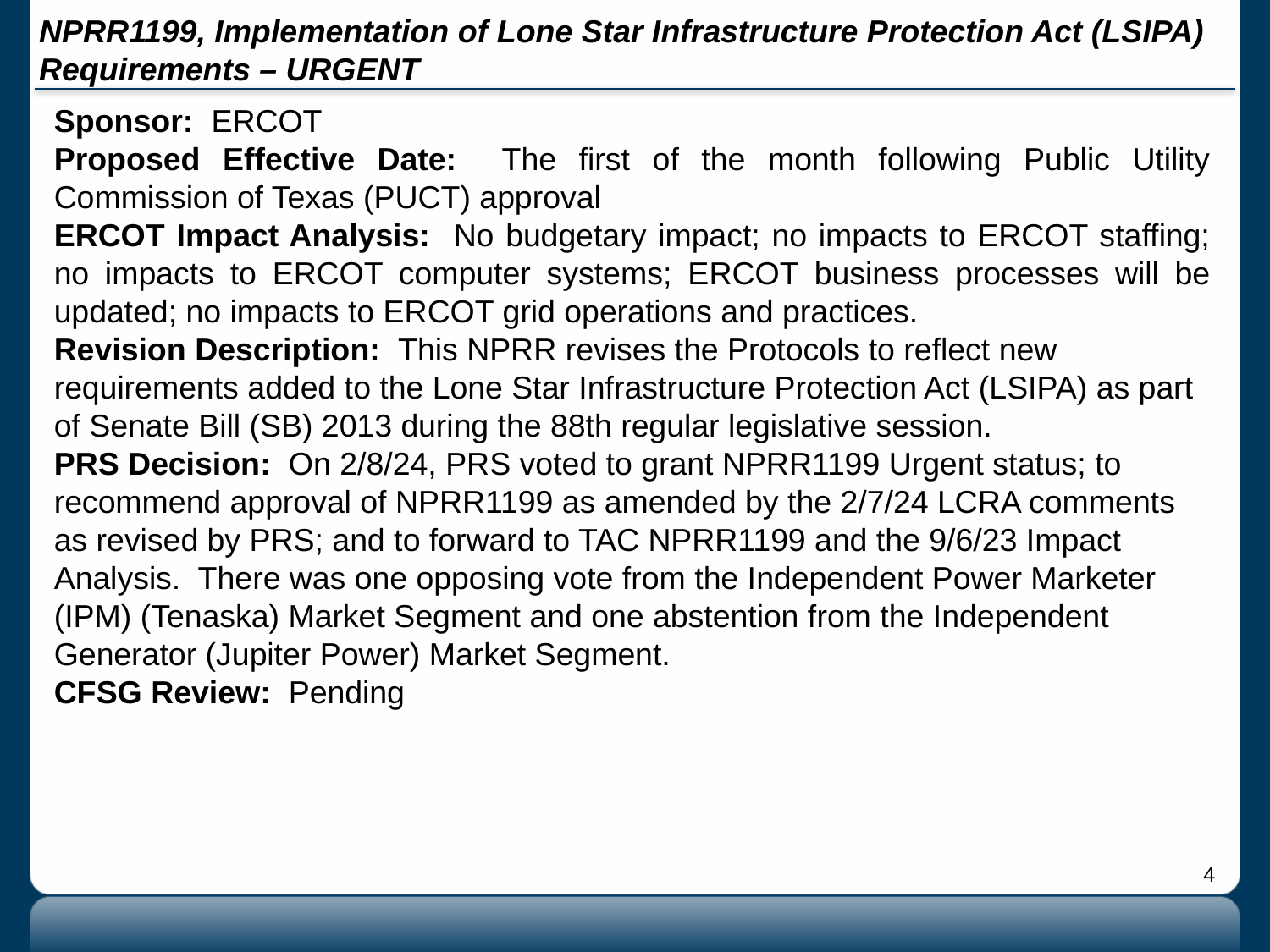

# NPRR1199, Implementation of Lone Star Infrastructure Protection Act (LSIPA) Requirements – URGENT
Sponsor:  ERCOT
Proposed Effective Date:  The first of the month following Public Utility Commission of Texas (PUCT) approval
ERCOT Impact Analysis:  No budgetary impact; no impacts to ERCOT staffing; no impacts to ERCOT computer systems; ERCOT business processes will be updated; no impacts to ERCOT grid operations and practices.
Revision Description:  This NPRR revises the Protocols to reflect new requirements added to the Lone Star Infrastructure Protection Act (LSIPA) as part of Senate Bill (SB) 2013 during the 88th regular legislative session.
PRS Decision:  On 2/8/24, PRS voted to grant NPRR1199 Urgent status; to recommend approval of NPRR1199 as amended by the 2/7/24 LCRA comments as revised by PRS; and to forward to TAC NPRR1199 and the 9/6/23 Impact Analysis.  There was one opposing vote from the Independent Power Marketer (IPM) (Tenaska) Market Segment and one abstention from the Independent Generator (Jupiter Power) Market Segment.
CFSG Review:  Pending